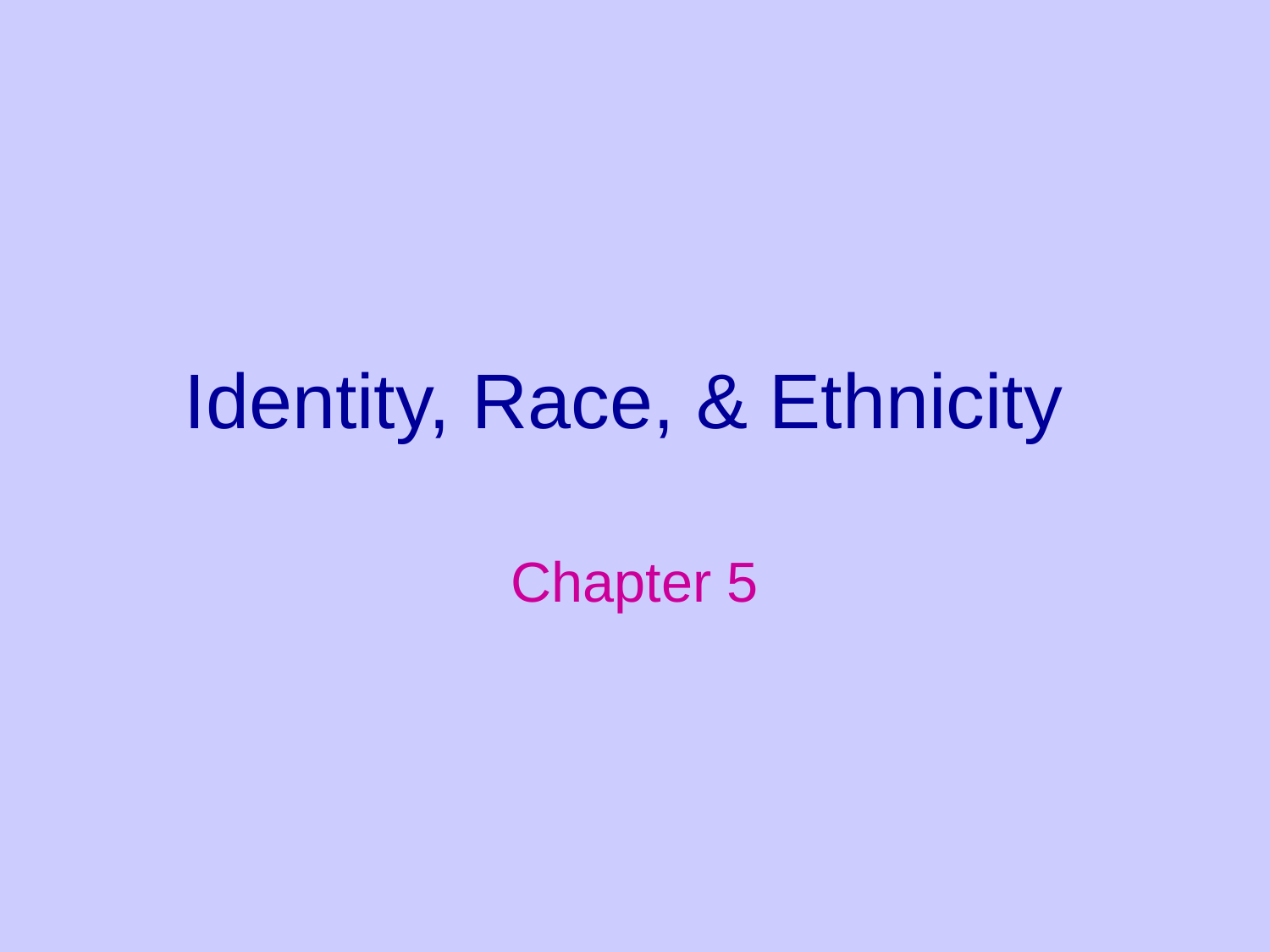

# Identity, Race, & Ethnicity
Chapter 5